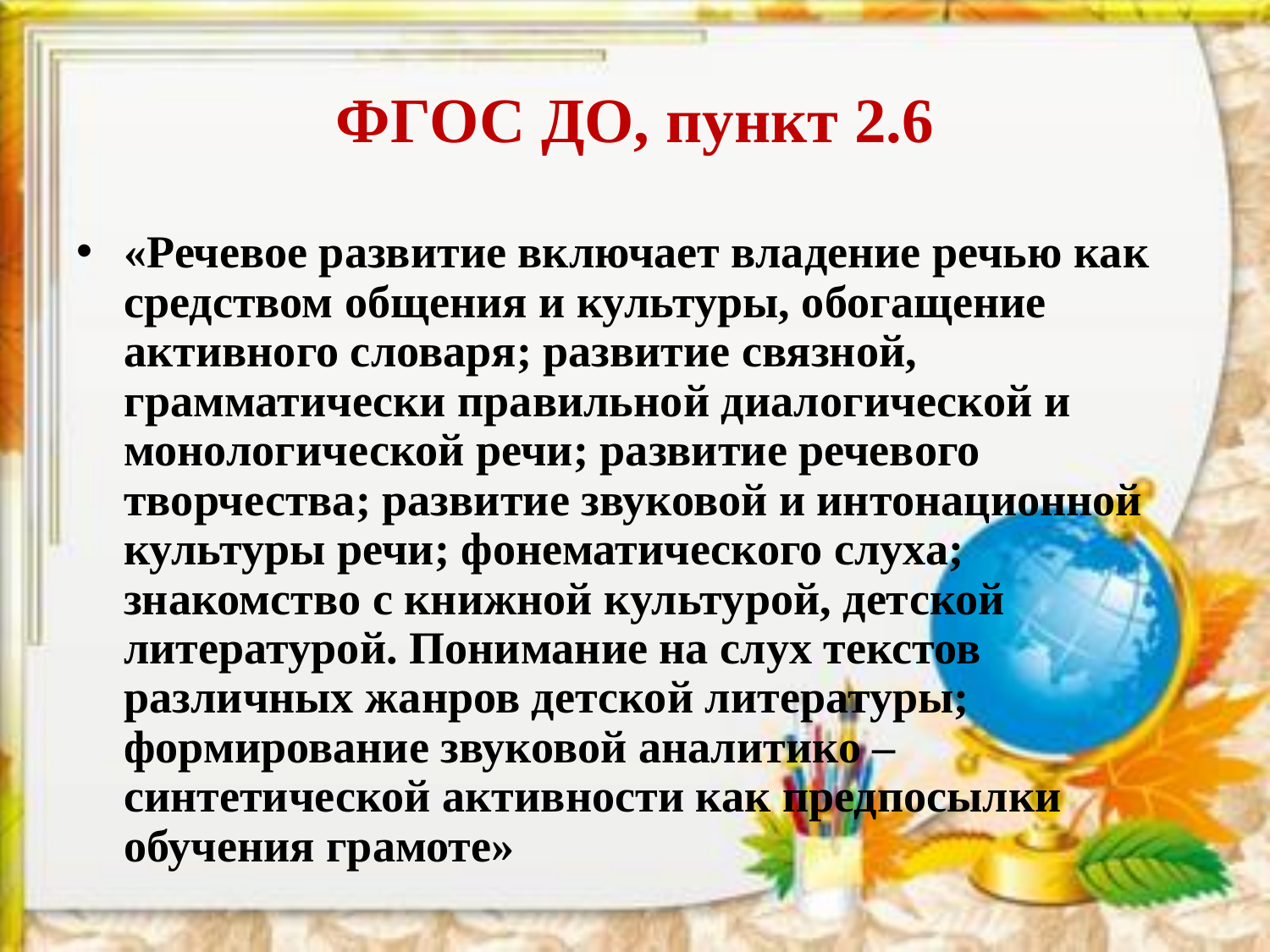

# ФГОС ДО, пункт 2.6
«Речевое развитие включает владение речью как средством общения и культуры, обогащение активного словаря; развитие связной, грамматически правильной диалогической и монологической речи; развитие речевого творчества; развитие звуковой и интонационной культуры речи; фонематического слуха; знакомство с книжной культурой, детской литературой. Понимание на слух текстов различных жанров детской литературы; формирование звуковой аналитико – синтетической активности как предпосылки обучения грамоте»